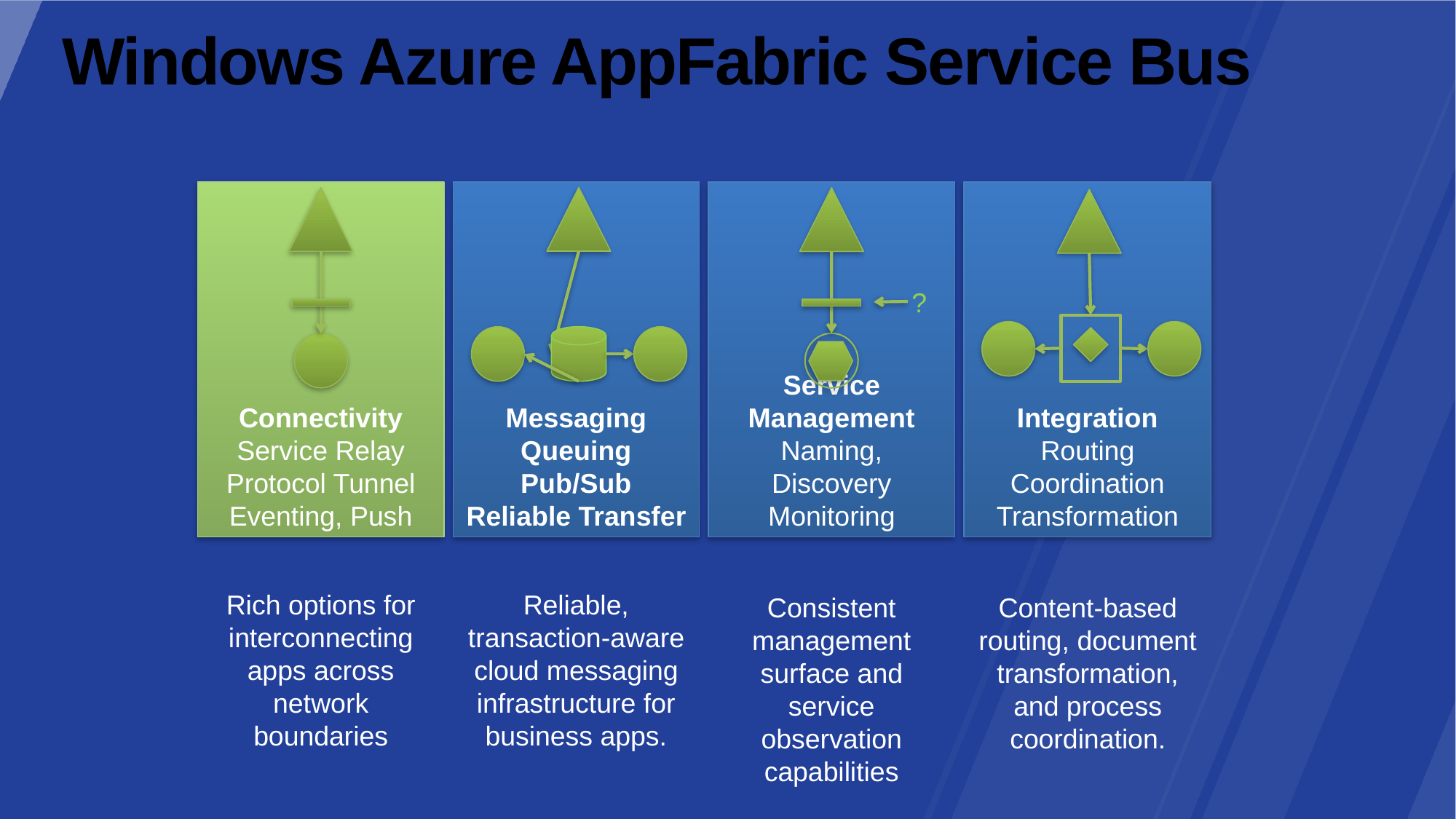

# Windows Azure AppFabric Service Bus
Connectivity
Service Relay
Protocol Tunnel
Eventing, Push

Rich options for interconnecting apps across network boundaries
Messaging
Queuing
Pub/Sub
Reliable Transfer
Service Management Naming, Discovery
Monitoring

?

Consistent management surface and service observation capabilities
Integration
Routing
Coordination
Transformation

Content-based routing, document transformation, and process coordination.

Reliable, transaction-aware cloud messaging infrastructure for business apps.